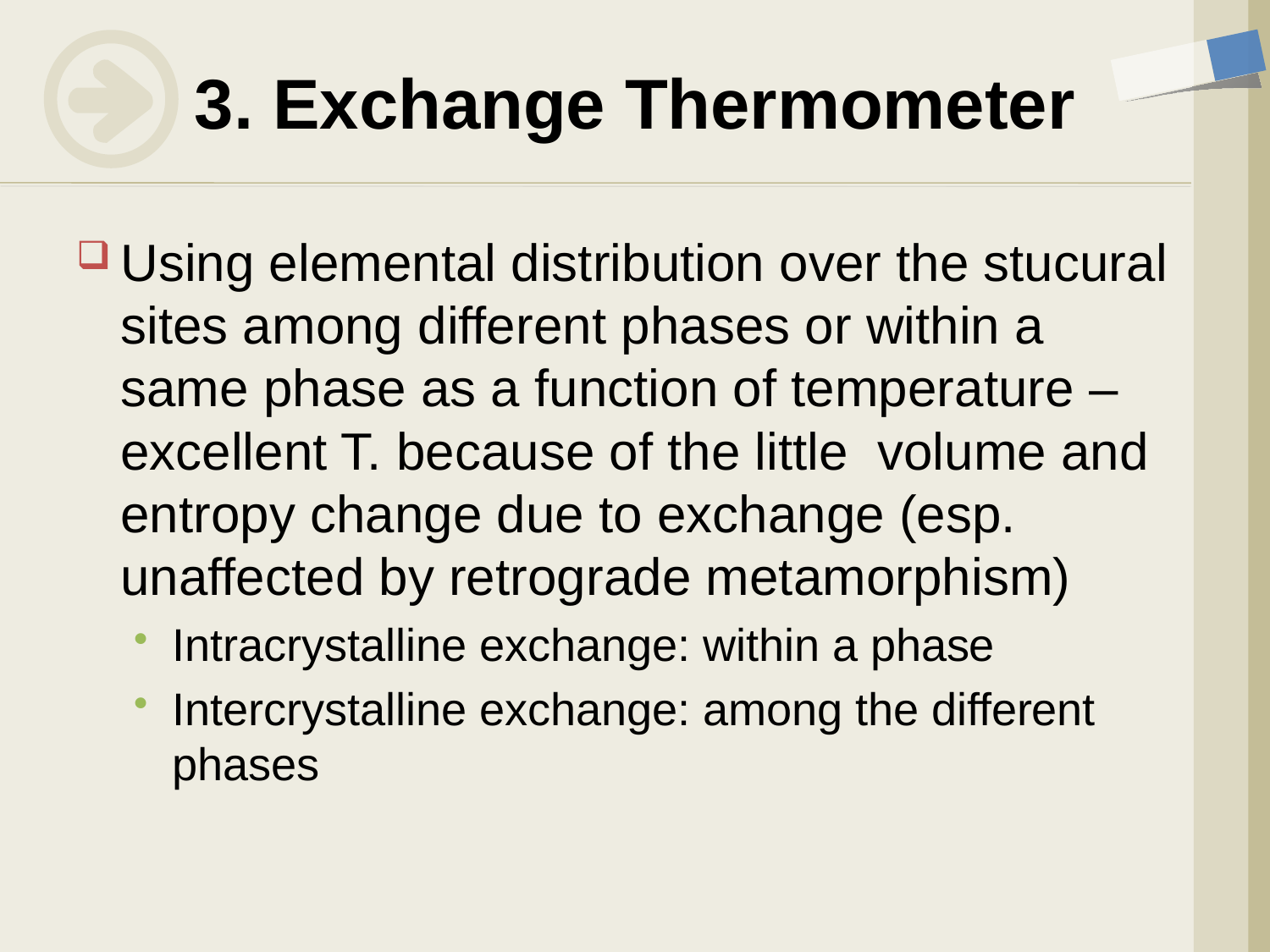

# 3. Exchange Thermometer
Using elemental distribution over the stucural sites among different phases or within a same phase as a function of temperature – excellent T. because of the little  volume and entropy change due to exchange (esp. unaffected by retrograde metamorphism)
Intracrystalline exchange: within a phase
Intercrystalline exchange: among the different phases